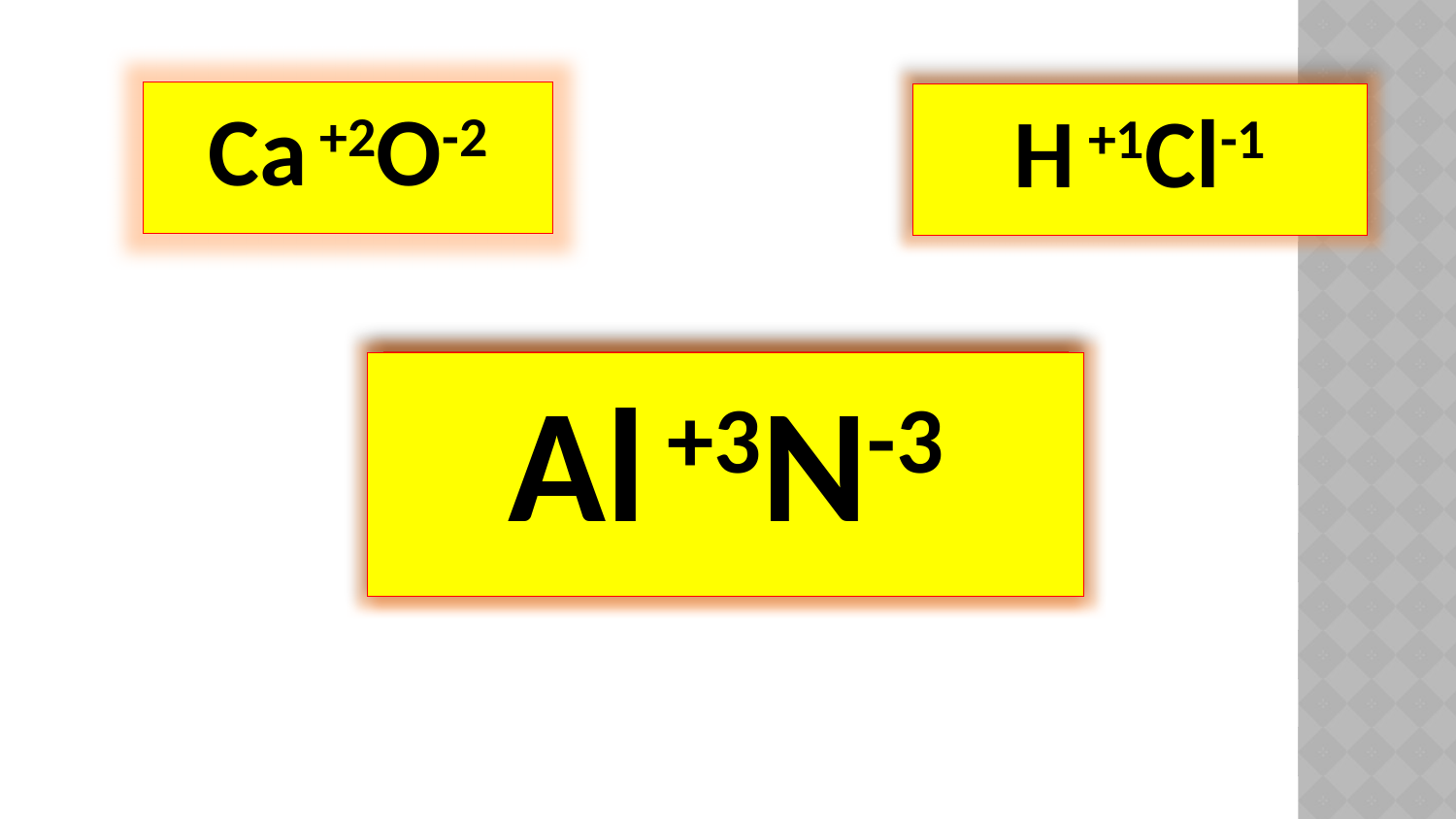

Ca +2O-2
H +1Cl-1
Alx +3Ny-3
Al +3N-3